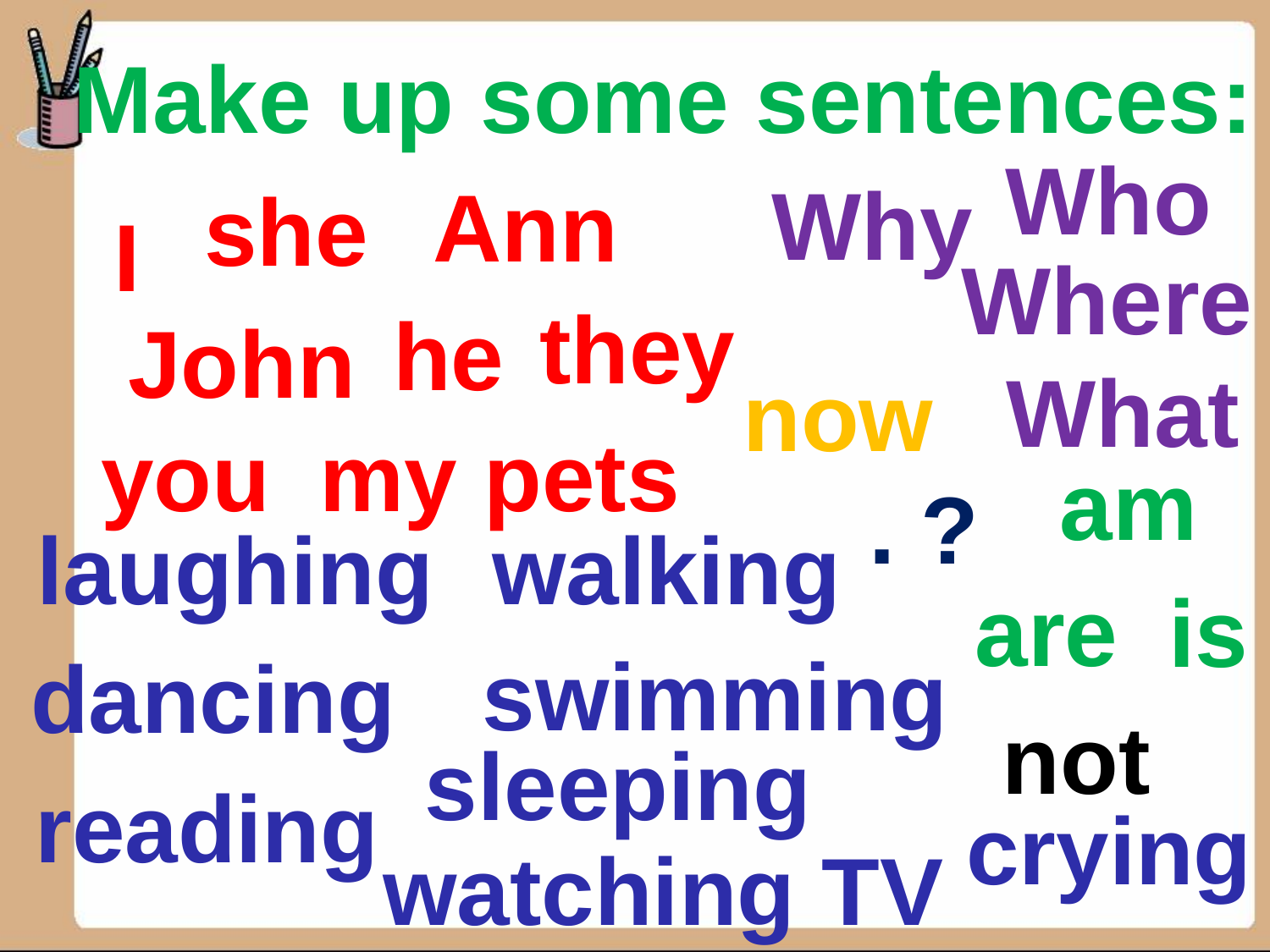

Make up some sentences:
Who
Why
Ann
she
I
Where
they
he
John
What
now
you
my pets
am
.
?
laughing
walking
are
is
swimming
dancing
not
sleeping
reading
crying
watching TV